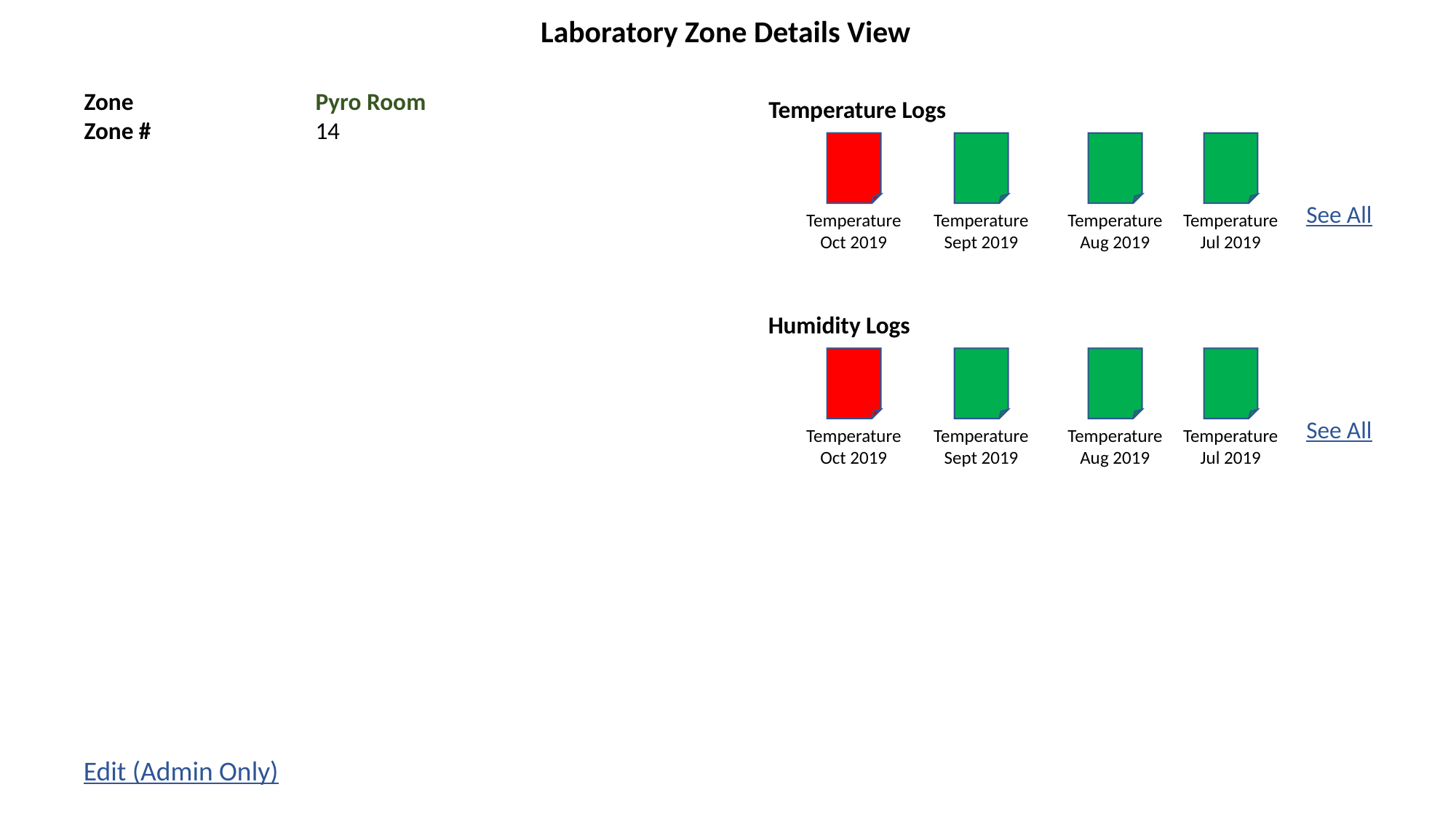

Laboratory Zone Details View
Zone	Pyro Room
Zone #	14

Temperature Logs

See All
Temperature
Oct 2019
Temperature
Sept 2019
Temperature
Aug 2019
Temperature
Jul 2019
Humidity Logs

See All
Temperature
Oct 2019
Temperature
Sept 2019
Temperature
Aug 2019
Temperature
Jul 2019
Edit (Admin Only)